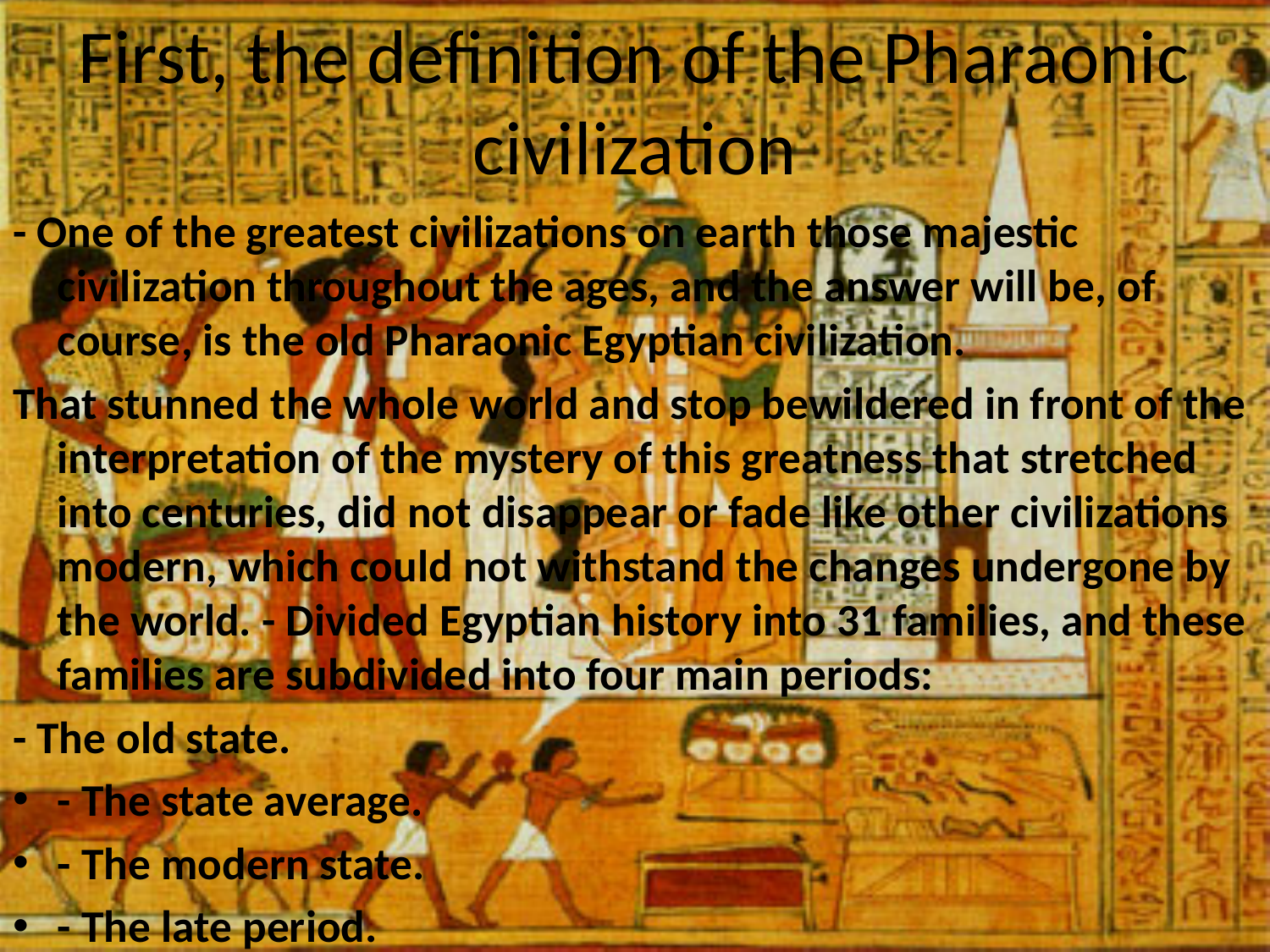

# First, the definition of the Pharaonic civilization
- One of the greatest civilizations on earth those majestic civilization throughout the ages, and the answer will be, of course, is the old Pharaonic Egyptian civilization.
That stunned the whole world and stop bewildered in front of the interpretation of the mystery of this greatness that stretched into centuries, did not disappear or fade like other civilizations modern, which could not withstand the changes undergone by the world. - Divided Egyptian history into 31 families, and these families are subdivided into four main periods:
- The old state.
- The state average.
- The modern state.
- The late period.